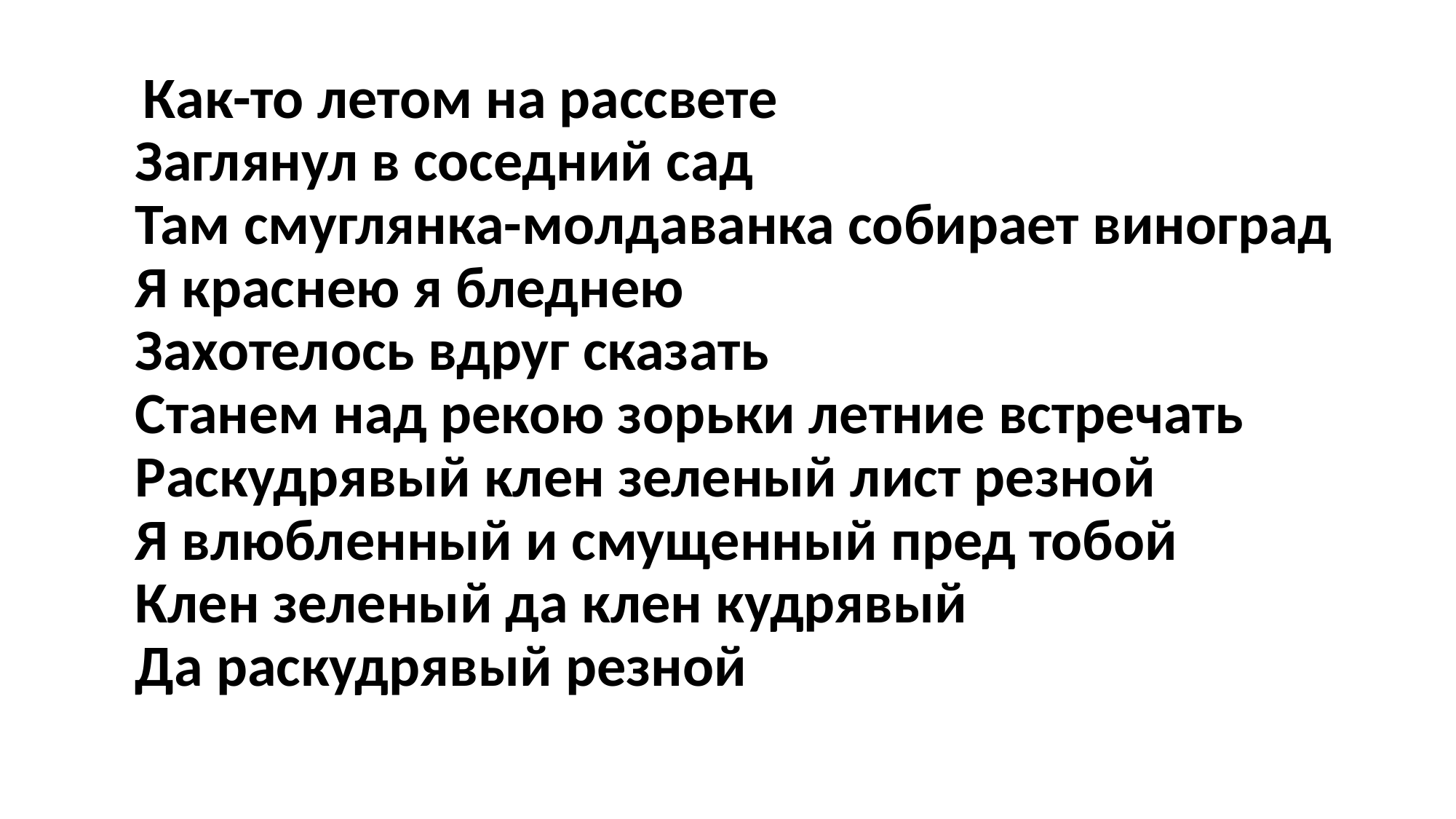

Как-то летом на рассвете
Заглянул в соседний сад
Там смуглянка-молдаванка собирает виноград
Я краснею я бледнею
Захотелось вдруг сказать
Станем над рекою зорьки летние встречать
Раскудрявый клен зеленый лист резной
Я влюбленный и смущенный пред тобой
Клен зеленый да клен кудрявый
Да раскудрявый резной